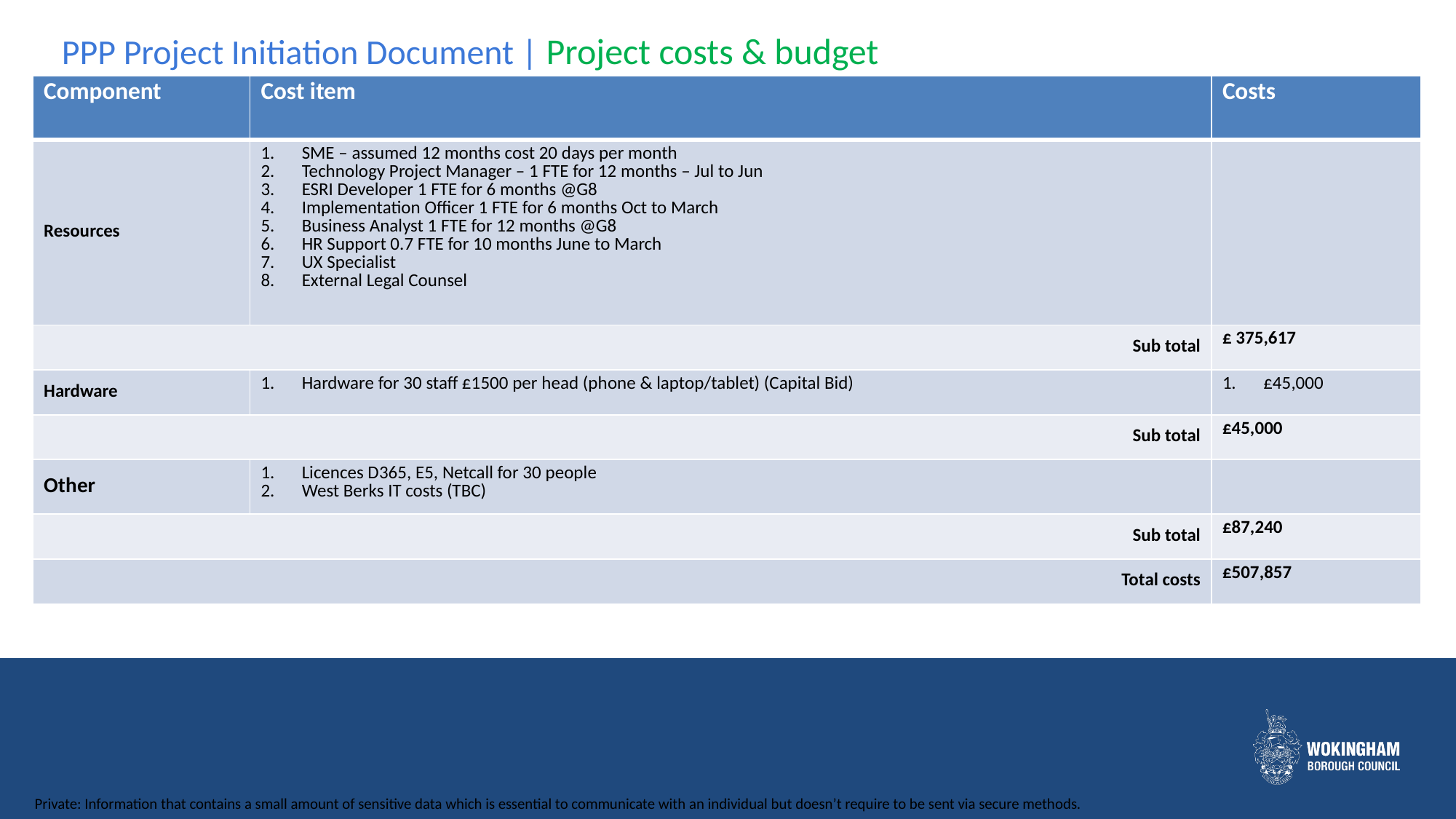

PPP Project Initiation Document | Project costs & budget
| Component | Cost item | Costs |
| --- | --- | --- |
| Resources | SME – assumed 12 months cost 20 days per month Technology Project Manager – 1 FTE for 12 months – Jul to Jun ESRI Developer 1 FTE for 6 months @G8 Implementation Officer 1 FTE for 6 months Oct to March Business Analyst 1 FTE for 12 months @G8 HR Support 0.7 FTE for 10 months June to March UX Specialist External Legal Counsel |  |
| Sub total |  | £ 375,617 |
| Hardware | Hardware for 30 staff £1500 per head (phone & laptop/tablet) (Capital Bid) | £45,000 |
| Sub total |  | £45,000 |
| Other | Licences D365, E5, Netcall for 30 people West Berks IT costs (TBC) |  |
| Sub total |  | £87,240 |
| Total costs |  | £507,857 |